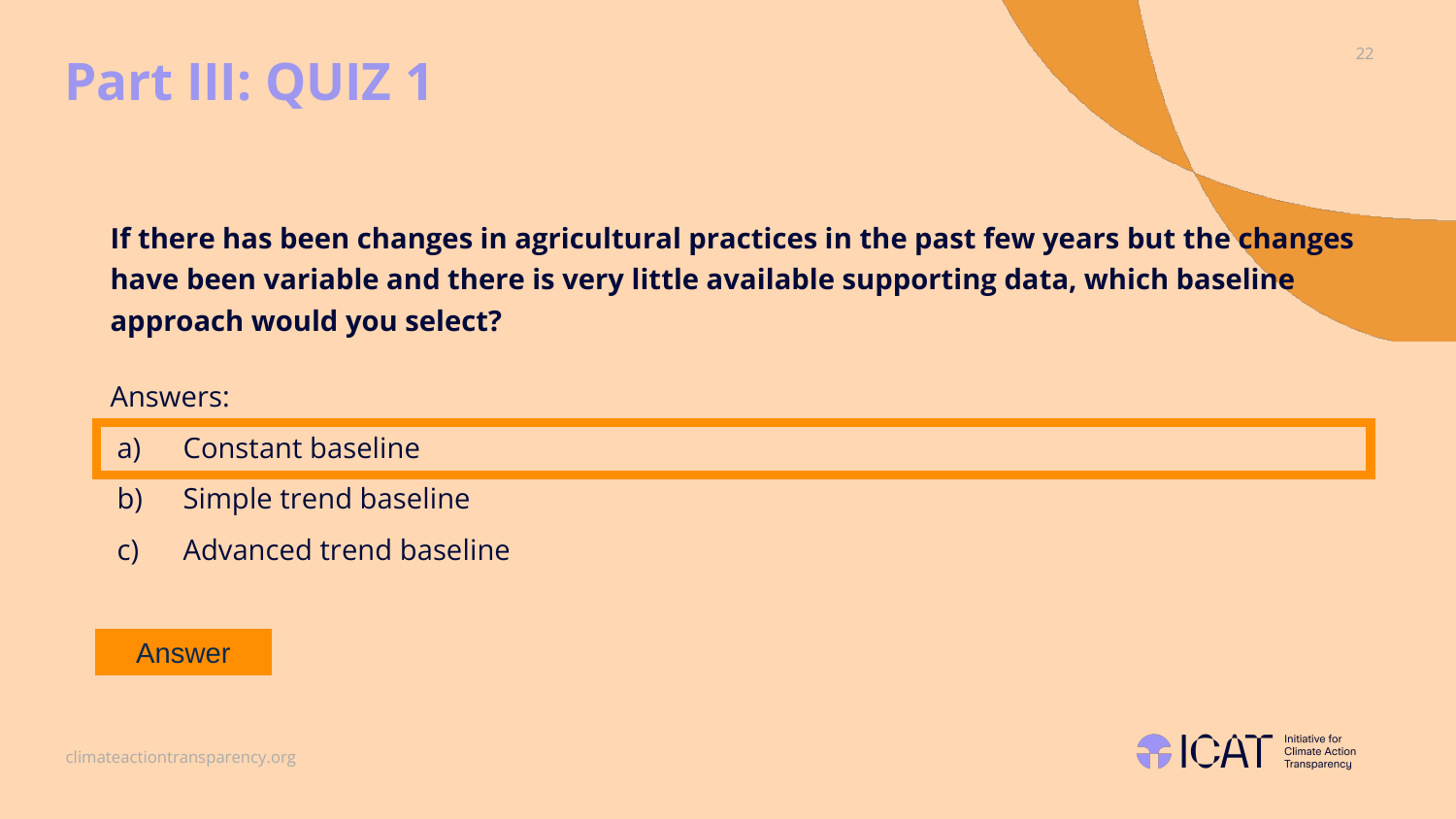

# Part III: QUIZ 1
If there has been changes in agricultural practices in the past few years but the changes have been variable and there is very little available supporting data, which baseline approach would you select?
Answers:
Constant baseline
Simple trend baseline
Advanced trend baseline

Answer